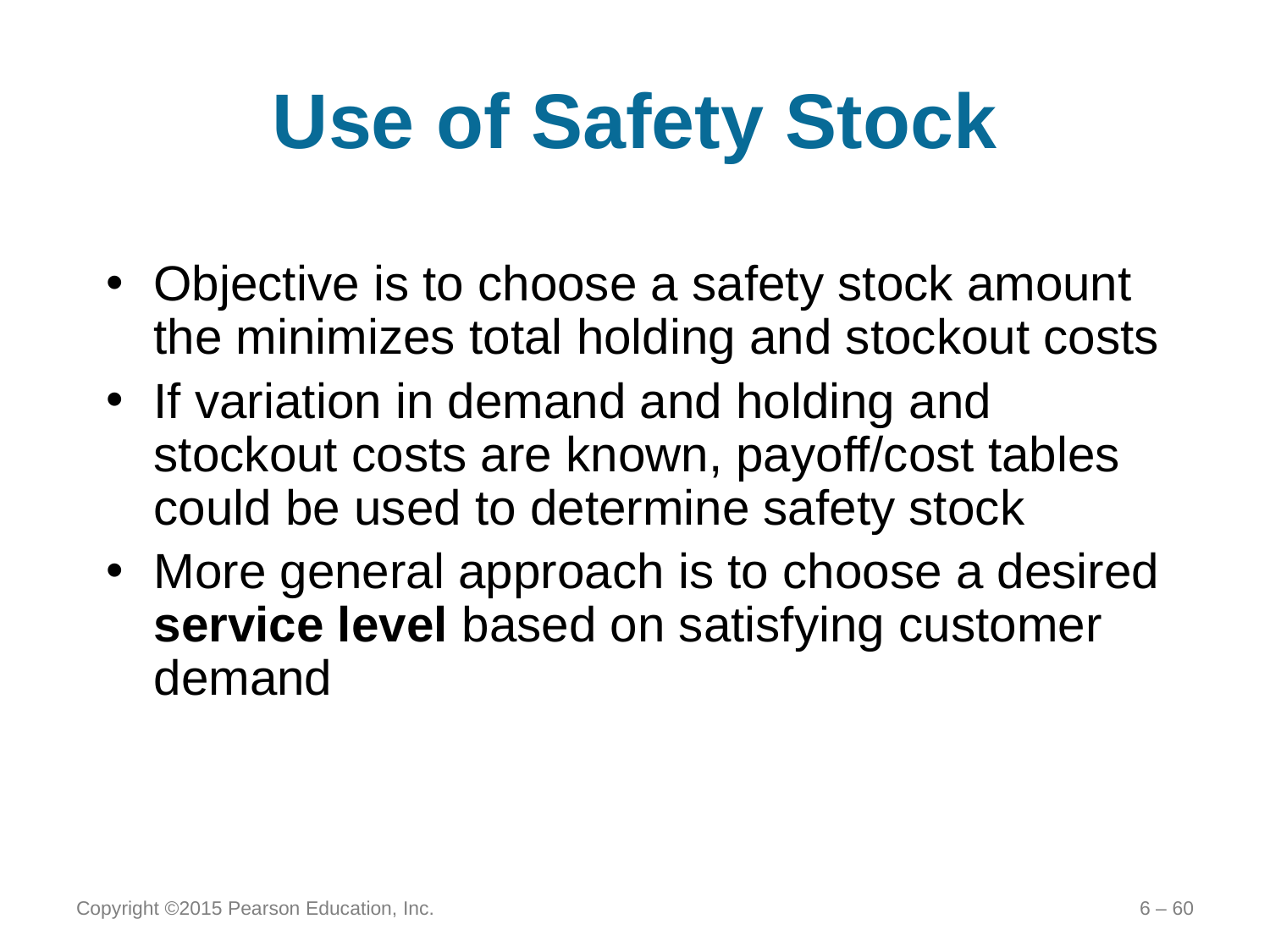

# Use of Safety Stock
Objective is to choose a safety stock amount the minimizes total holding and stockout costs
If variation in demand and holding and stockout costs are known, payoff/cost tables could be used to determine safety stock
More general approach is to choose a desired service level based on satisfying customer demand
Copyright ©2015 Pearson Education, Inc.
6 – 60